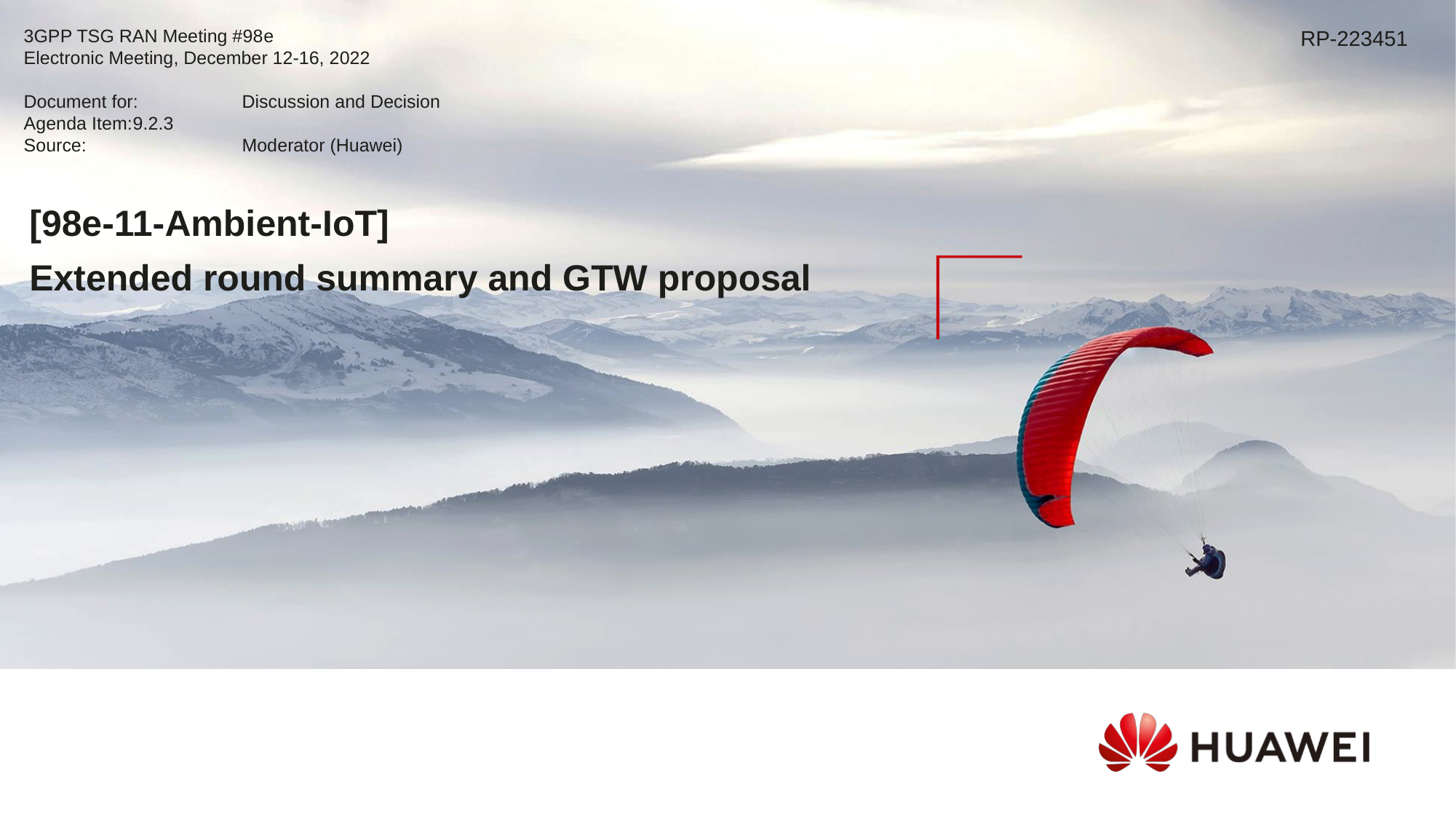

3GPP TSG RAN Meeting #98e
Electronic Meeting, December 12-16, 2022

Document for:	Discussion and Decision
Agenda Item:	9.2.3
Source:		Moderator (Huawei)
RP-223451
# [98e-11-Ambient-IoT] Extended round summary and GTW proposal